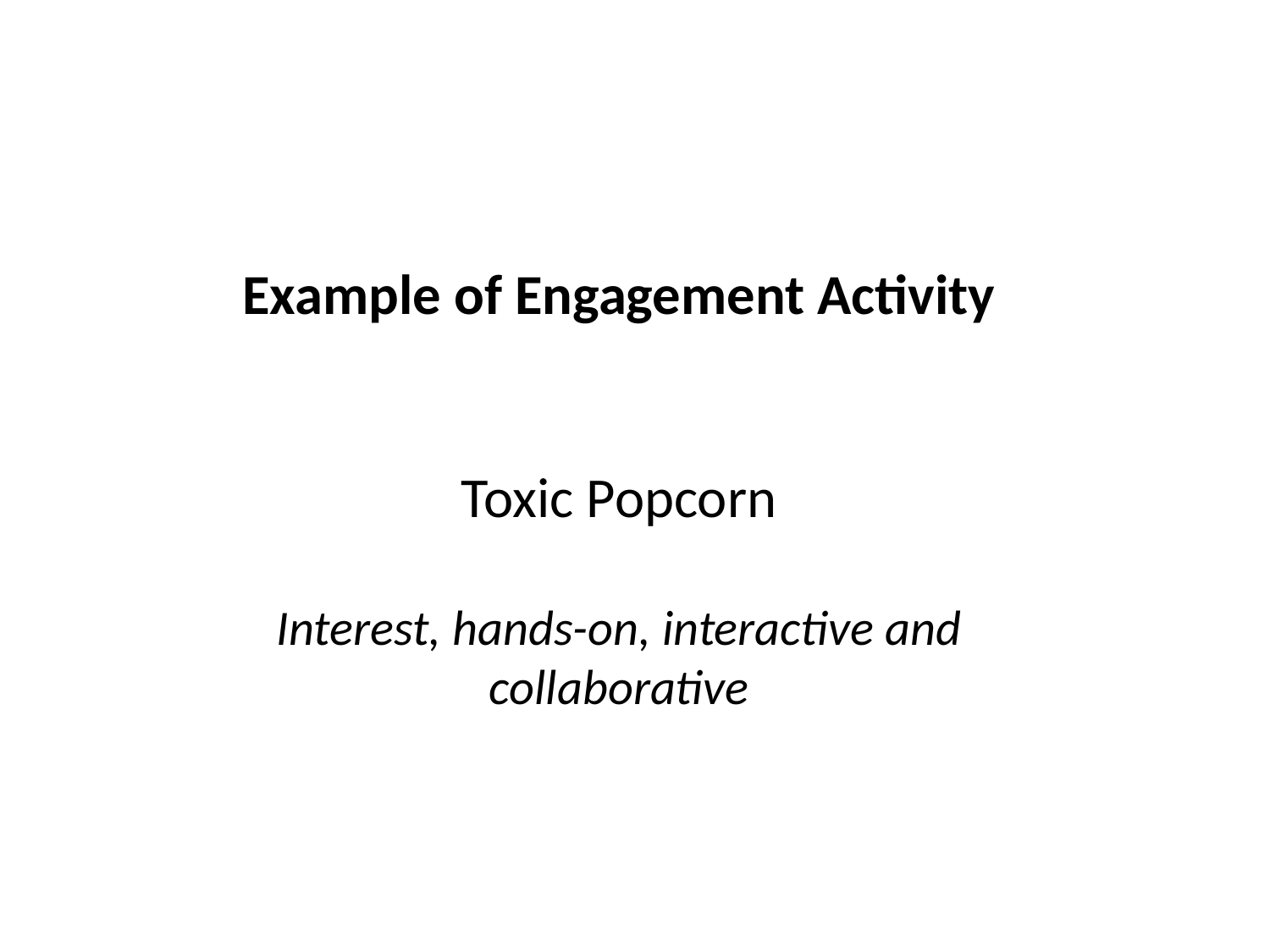

Example of Engagement Activity

Toxic Popcorn

Interest, hands-on, interactive and collaborative